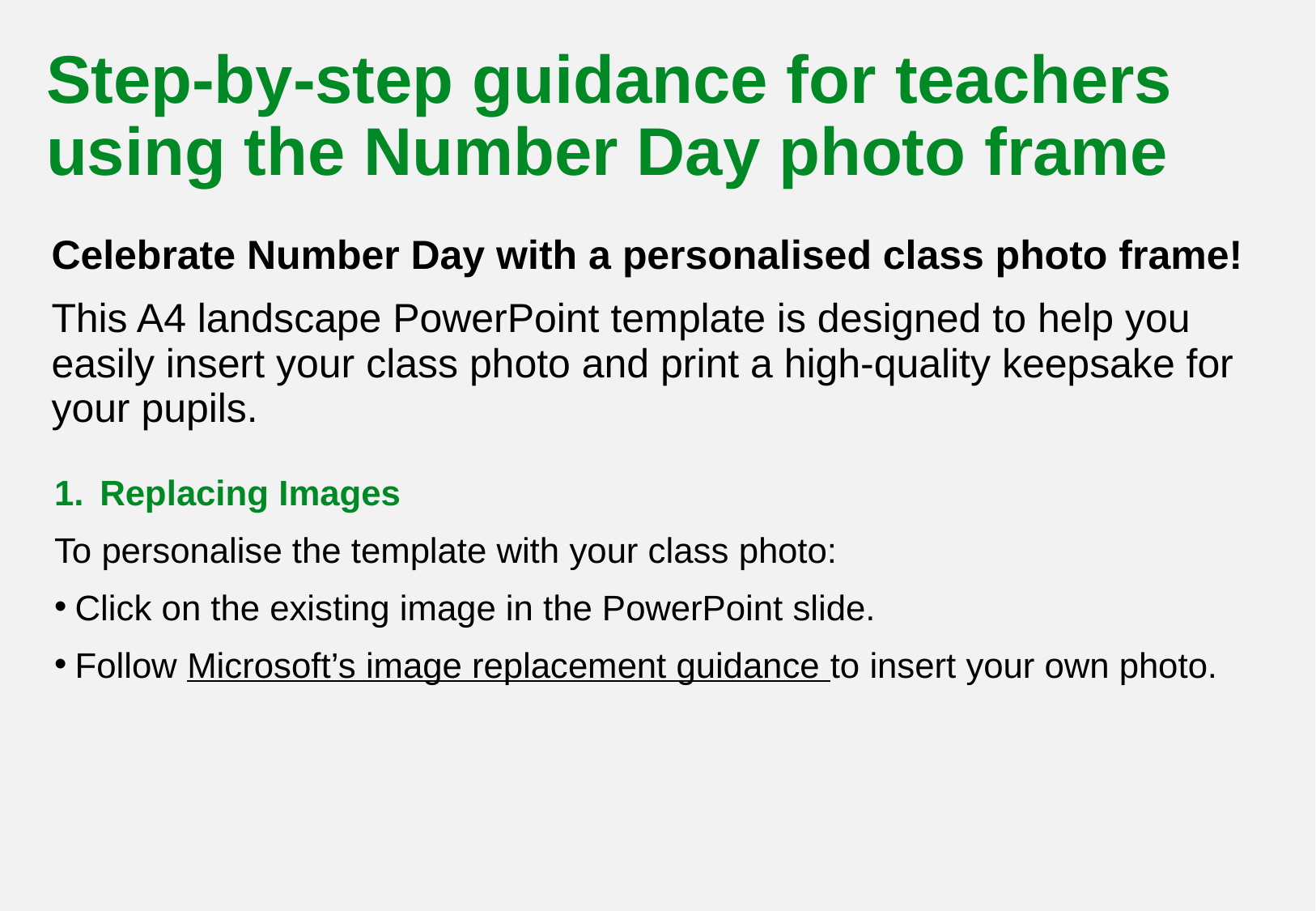

Step-by-step guidance for teachers using the Number Day photo frame
Celebrate Number Day with a personalised class photo frame!
This A4 landscape PowerPoint template is designed to help you easily insert your class photo and print a high-quality keepsake for your pupils.
Replacing Images
To personalise the template with your class photo:
Click on the existing image in the PowerPoint slide.
Follow Microsoft’s image replacement guidance to insert your own photo.